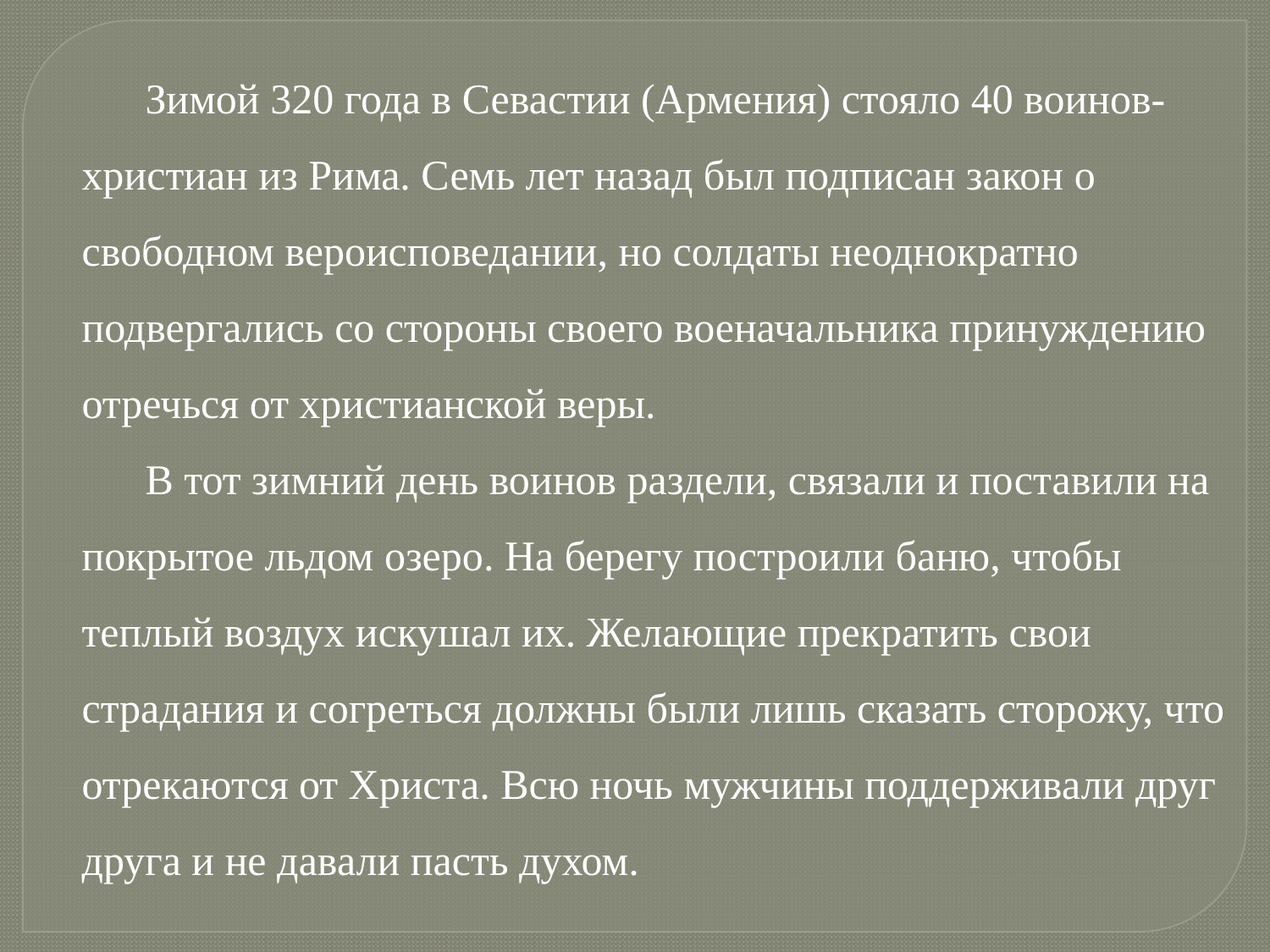

Зимой 320 года в Севастии (Армения) стояло 40 воинов-христиан из Рима. Семь лет назад был подписан закон о свободном вероисповедании, но солдаты неоднократно подвергались со стороны своего военачальника принуждению отречься от христианской веры.
В тот зимний день воинов раздели, связали и поставили на покрытое льдом озеро. На берегу построили баню, чтобы теплый воздух искушал их. Желающие прекратить свои страдания и согреться должны были лишь сказать сторожу, что отрекаются от Христа. Всю ночь мужчины поддерживали друг друга и не давали пасть духом.